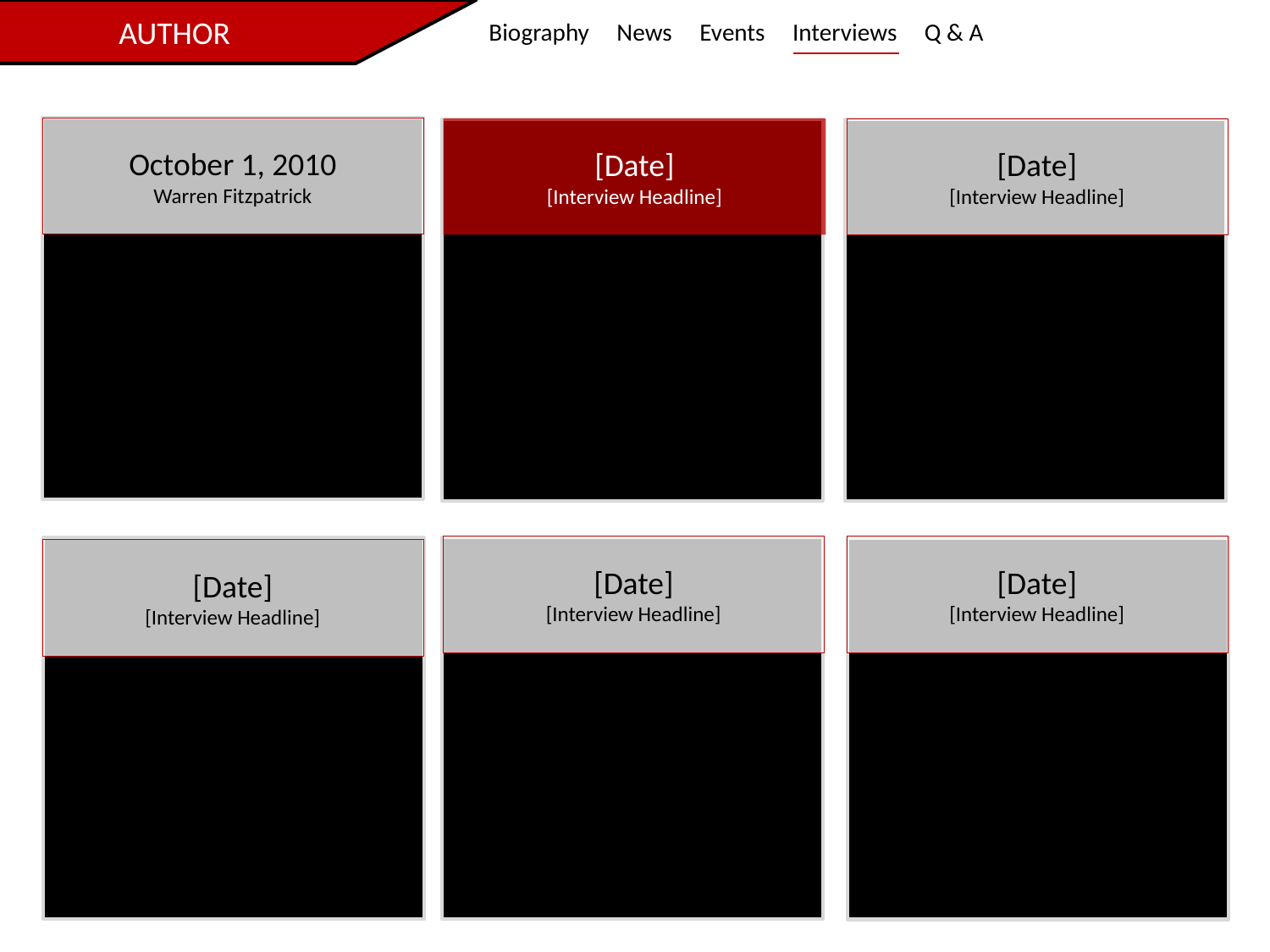

AUTHOR
Biography     News     Events     Interviews     Q & A

October 1, 2010
Warren Fitzpatrick
[Date]
[Interview Headline]
[Date]
[Interview Headline]

[Date]
[Interview Headline]
[Date]
[Interview Headline]

[Date]
[Interview Headline]